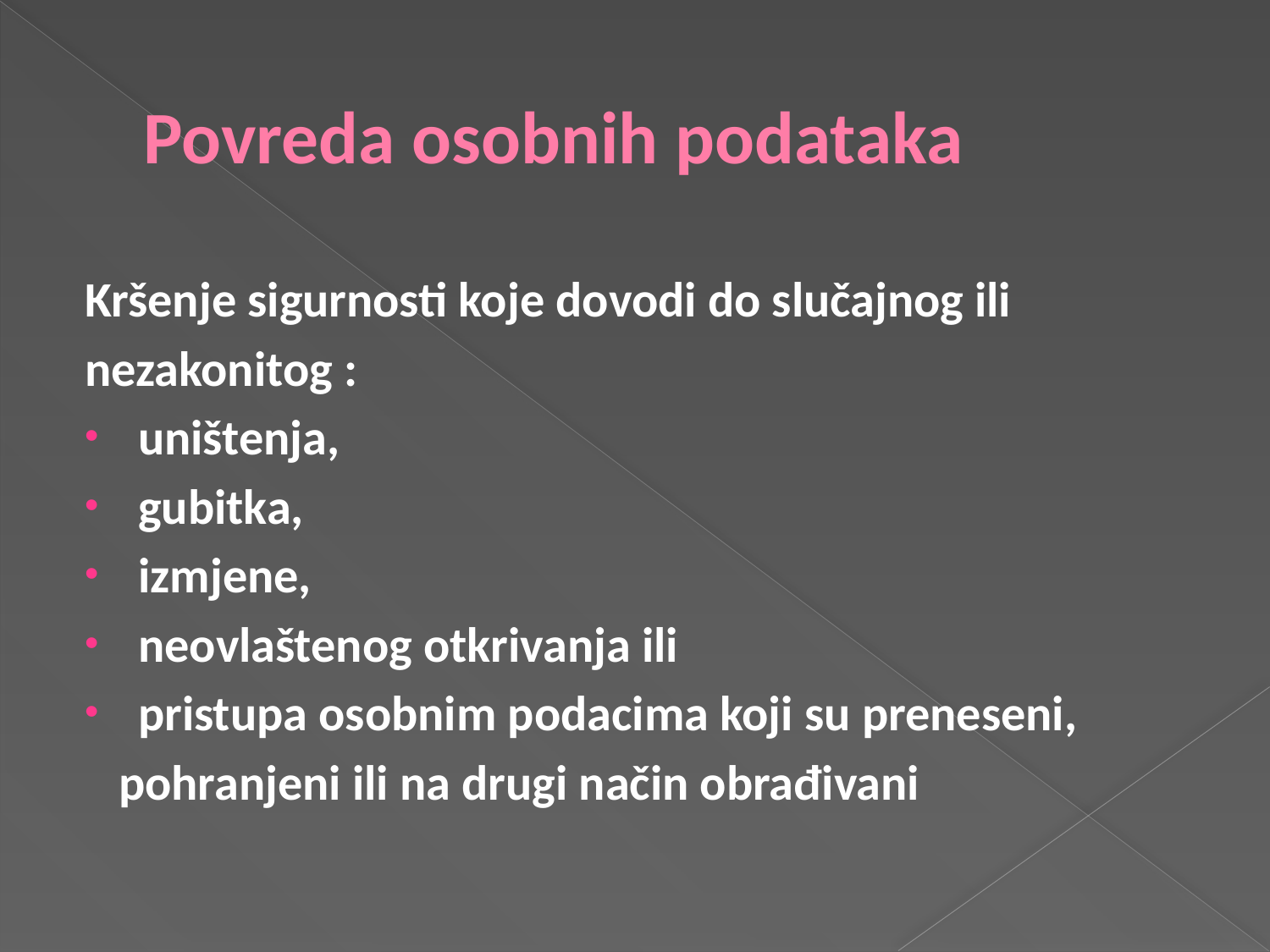

# Povreda osobnih podataka
Kršenje sigurnosti koje dovodi do slučajnog ili
nezakonitog :
uništenja,
gubitka,
izmjene,
neovlaštenog otkrivanja ili
pristupa osobnim podacima koji su preneseni,
   pohranjeni ili na drugi način obrađivani